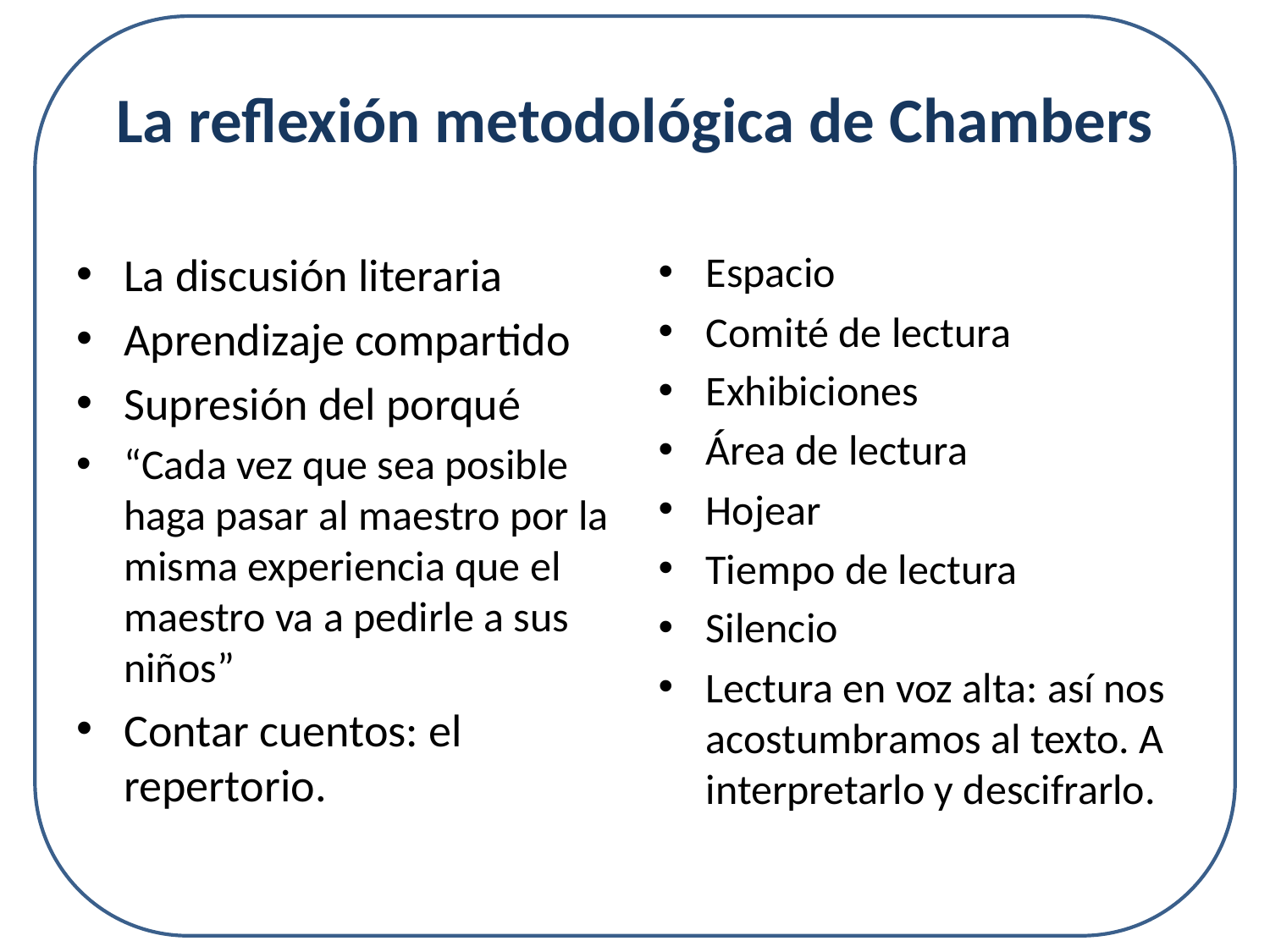

# La reflexión metodológica de Chambers
La discusión literaria
Aprendizaje compartido
Supresión del porqué
“Cada vez que sea posible haga pasar al maestro por la misma experiencia que el maestro va a pedirle a sus niños”
Contar cuentos: el repertorio.

Espacio
Comité de lectura
Exhibiciones
Área de lectura
Hojear
Tiempo de lectura
Silencio
Lectura en voz alta: así nos acostumbramos al texto. A interpretarlo y descifrarlo.